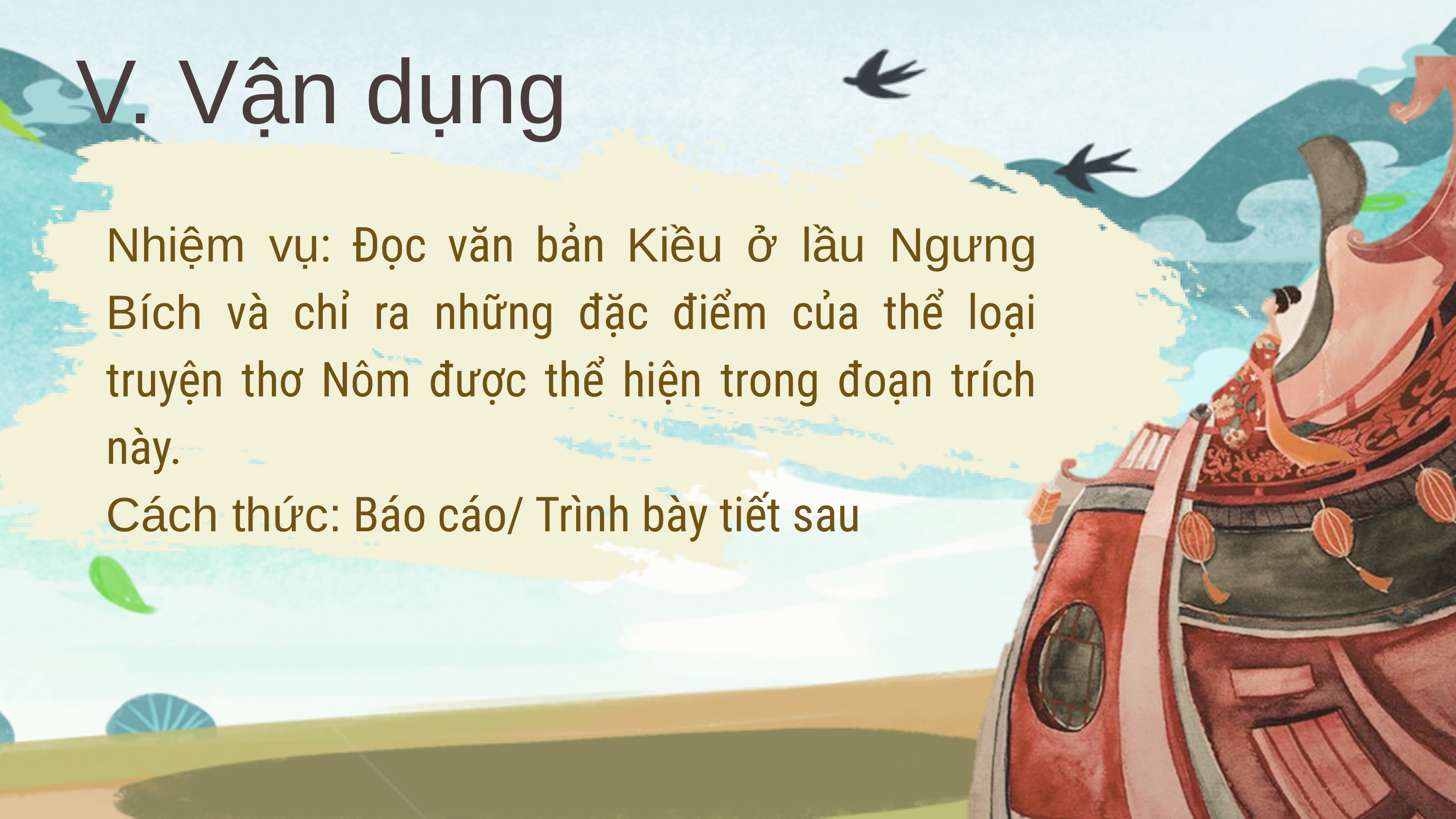

V. Vận dụng

Nhiệm vụ: Đọc văn bản Kiều ở lầu Ngưng Bích và chỉ ra những đặc điểm của thể loại truyện thơ Nôm được thể hiện trong đoạn trích này.
Cách thức: Báo cáo/ Trình bày tiết sau